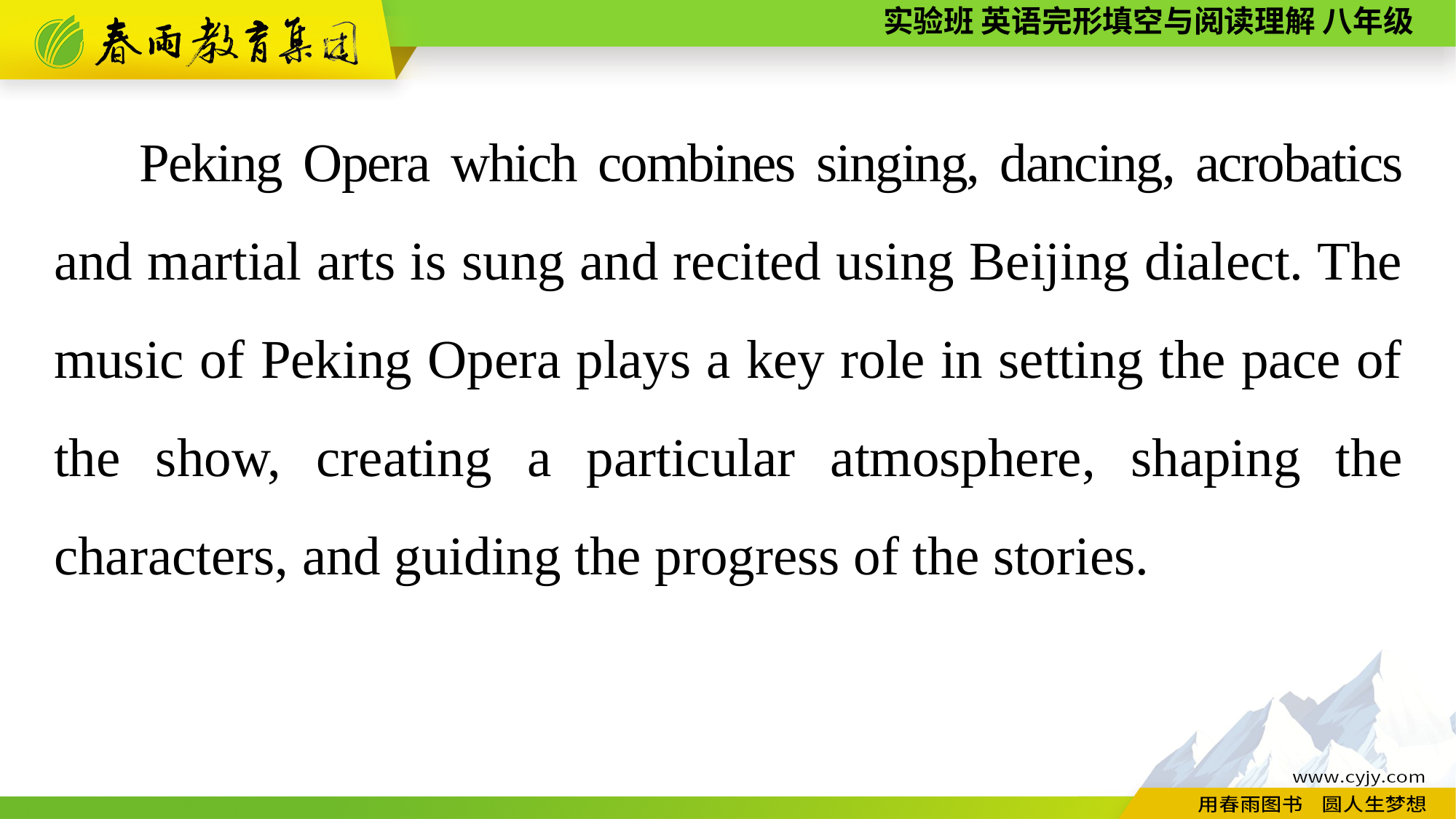

Peking Opera which combines singing, dancing, acrobatics and martial arts is sung and recited using Beijing dialect. The music of Peking Opera plays a key role in setting the pace of the show, creating a particular atmosphere, shaping the characters, and guiding the progress of the stories.